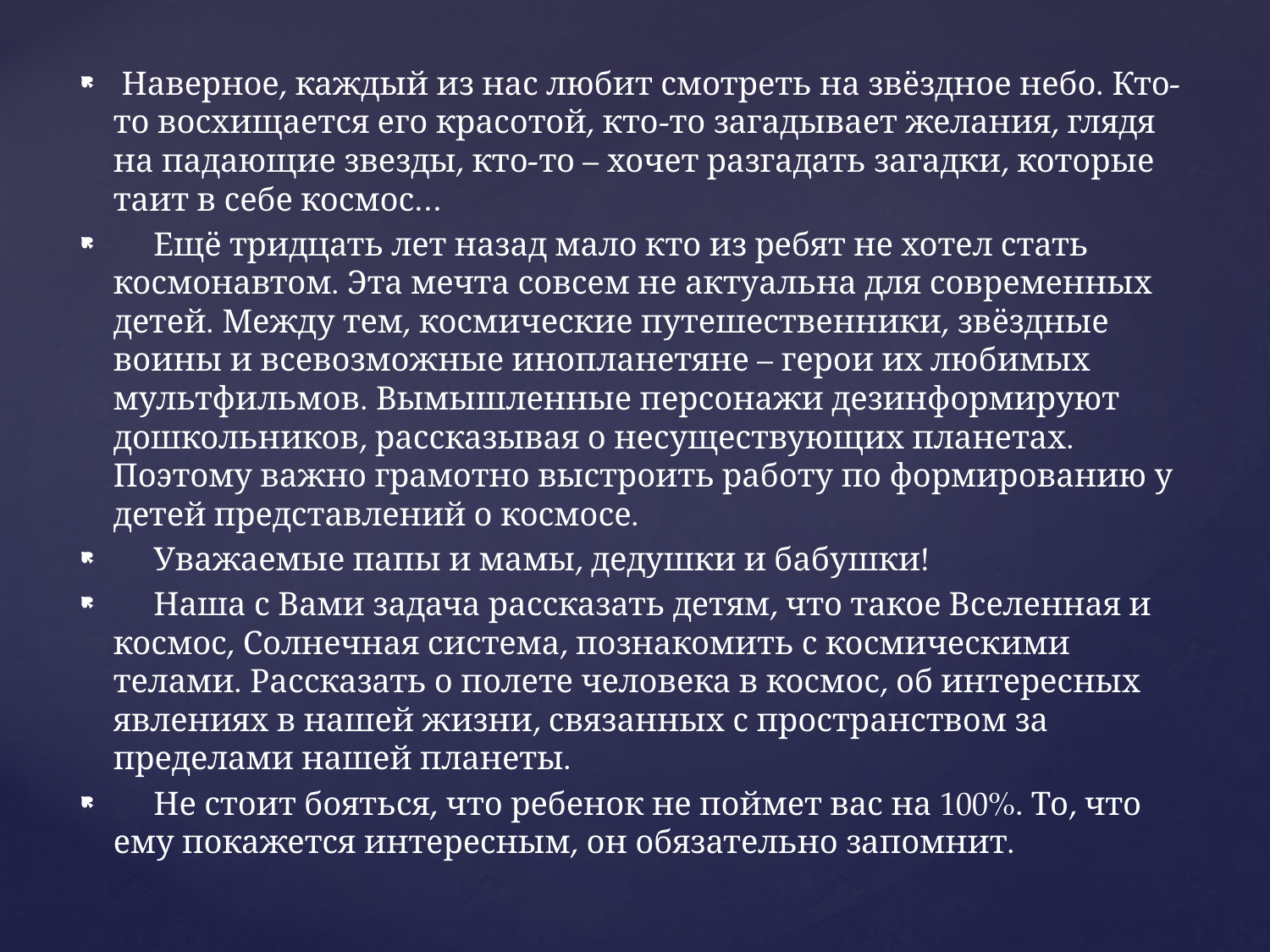

Наверное, каждый из нас любит смотреть на звёздное небо. Кто-то восхищается его красотой, кто-то загадывает желания, глядя на падающие звезды, кто-то – хочет разгадать загадки, которые таит в себе космос…
     Ещё тридцать лет назад мало кто из ребят не хотел стать космонавтом. Эта мечта совсем не актуальна для современных детей. Между тем, космические путешественники, звёздные воины и всевозможные инопланетяне – герои их любимых мультфильмов. Вымышленные персонажи дезинформируют дошкольников, рассказывая о несуществующих планетах. Поэтому важно грамотно выстроить работу по формированию у детей представлений о космосе.
     Уважаемые папы и мамы, дедушки и бабушки!
     Наша с Вами задача рассказать детям, что такое Вселенная и космос, Солнечная система, познакомить с космическими телами. Рассказать о полете человека в космос, об интересных явлениях в нашей жизни, связанных с пространством за пределами нашей планеты.
     Не стоит бояться, что ребенок не поймет вас на 100%. То, что ему покажется интересным, он обязательно запомнит.